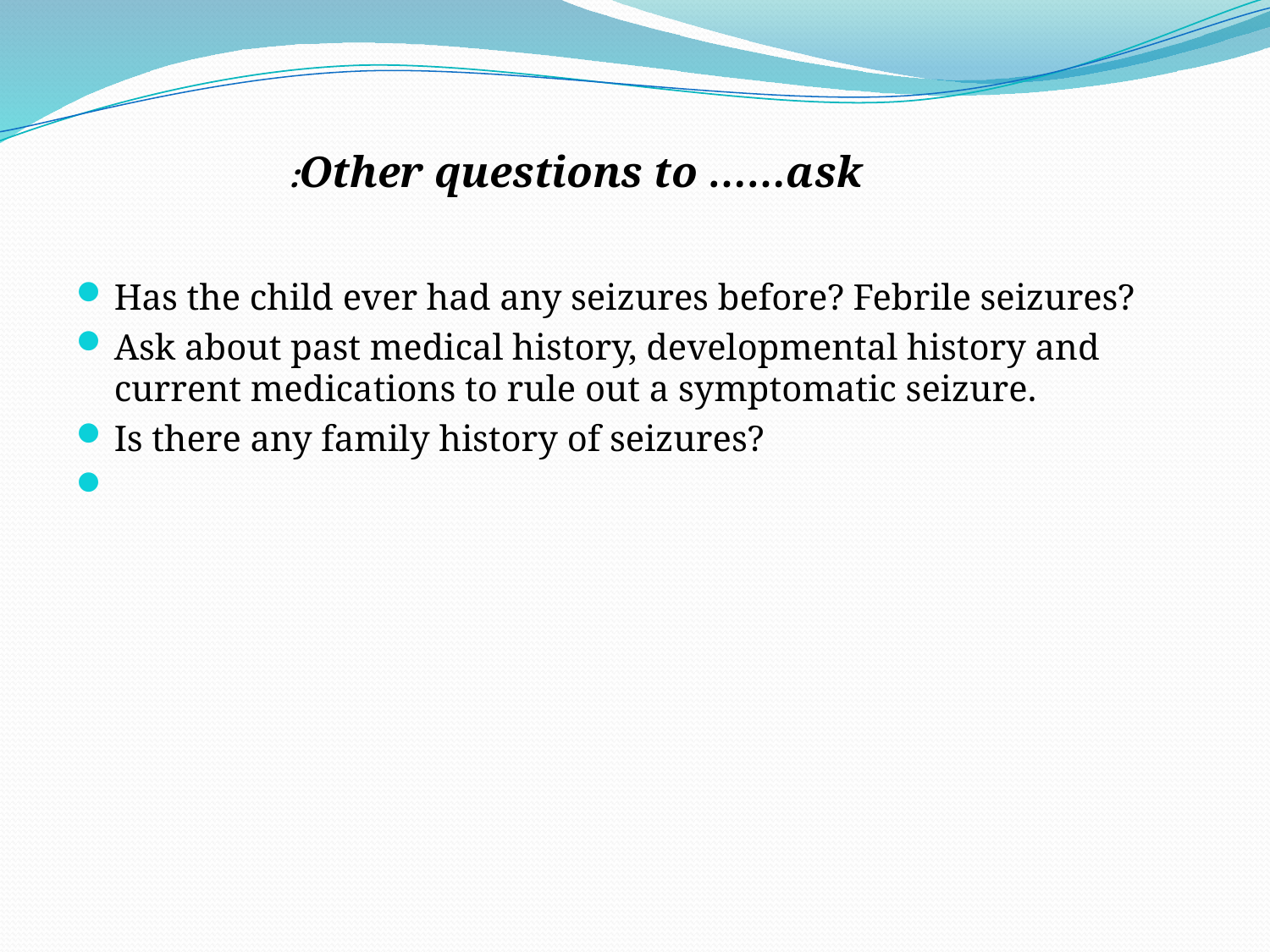

Other questions to ……ask:
Has the child ever had any seizures before? Febrile seizures?
Ask about past medical history, developmental history and current medications to rule out a symptomatic seizure.
Is there any family history of seizures?